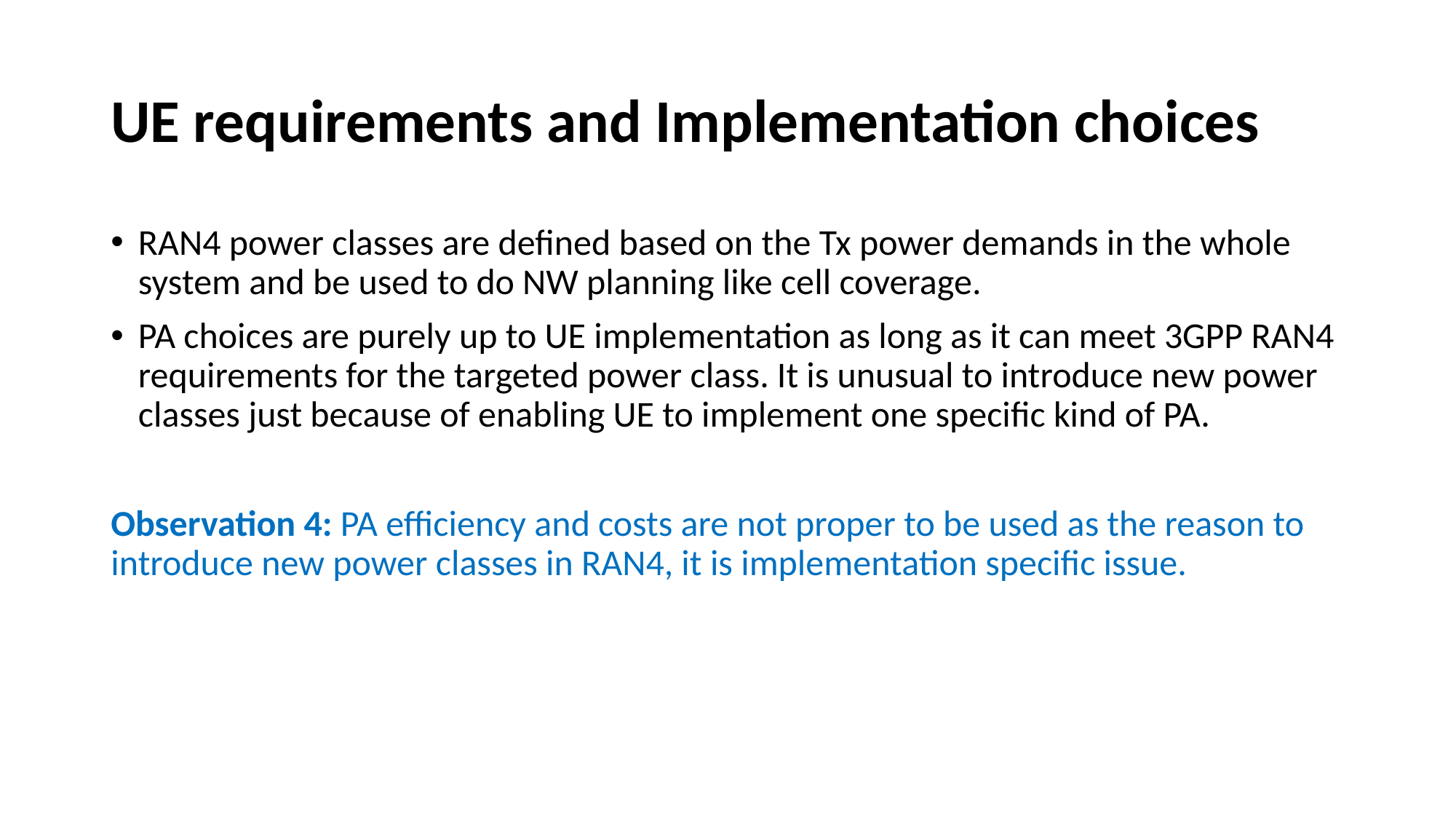

# UE requirements and Implementation choices
RAN4 power classes are defined based on the Tx power demands in the whole system and be used to do NW planning like cell coverage.
PA choices are purely up to UE implementation as long as it can meet 3GPP RAN4 requirements for the targeted power class. It is unusual to introduce new power classes just because of enabling UE to implement one specific kind of PA.

Observation 4: PA efficiency and costs are not proper to be used as the reason to introduce new power classes in RAN4, it is implementation specific issue.